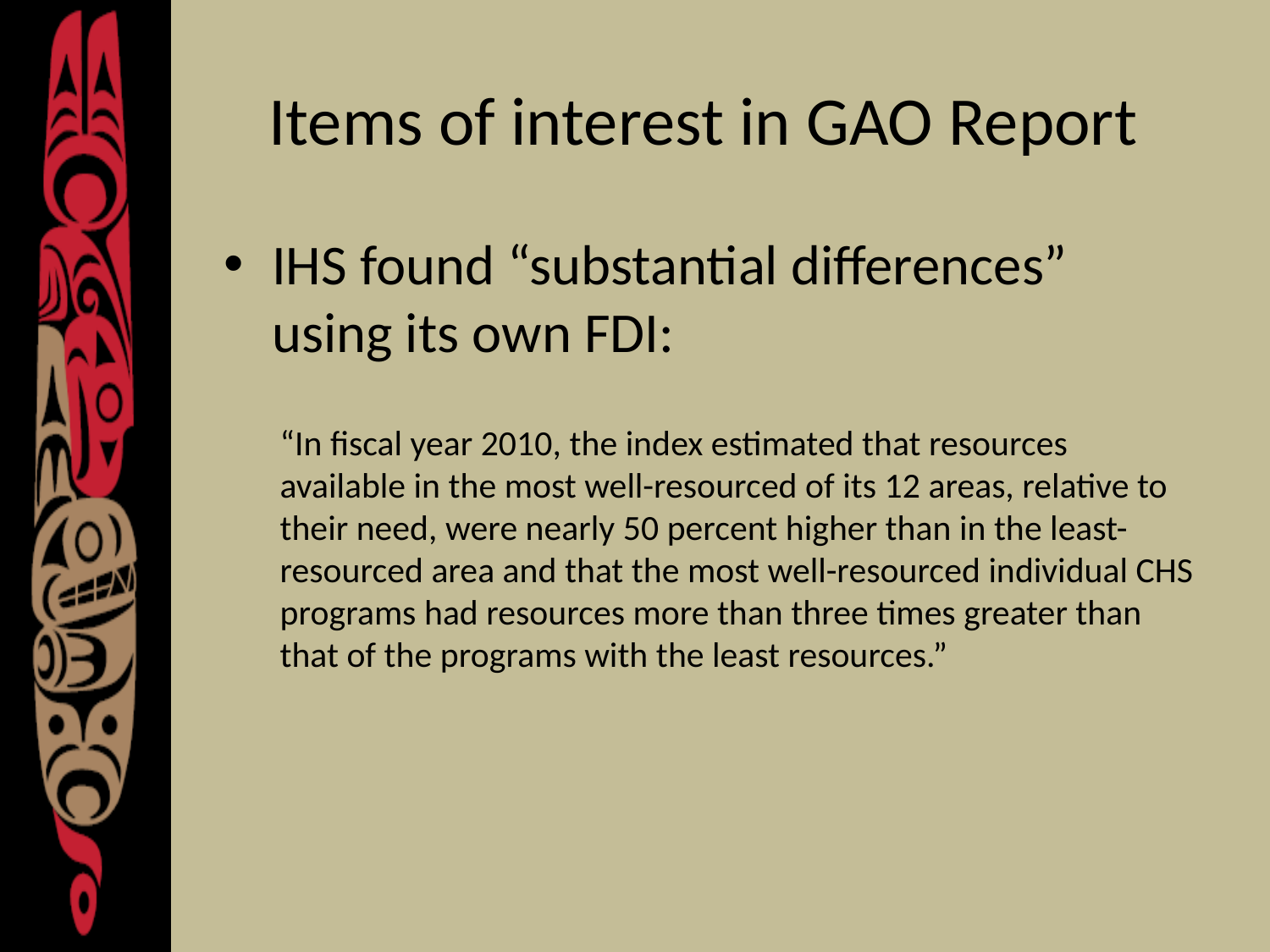

# Items of interest in GAO Report
IHS found “substantial differences” using its own FDI:

“In fiscal year 2010, the index estimated that resources available in the most well-resourced of its 12 areas, relative to their need, were nearly 50 percent higher than in the least-resourced area and that the most well-resourced individual CHS programs had resources more than three times greater than that of the programs with the least resources.”